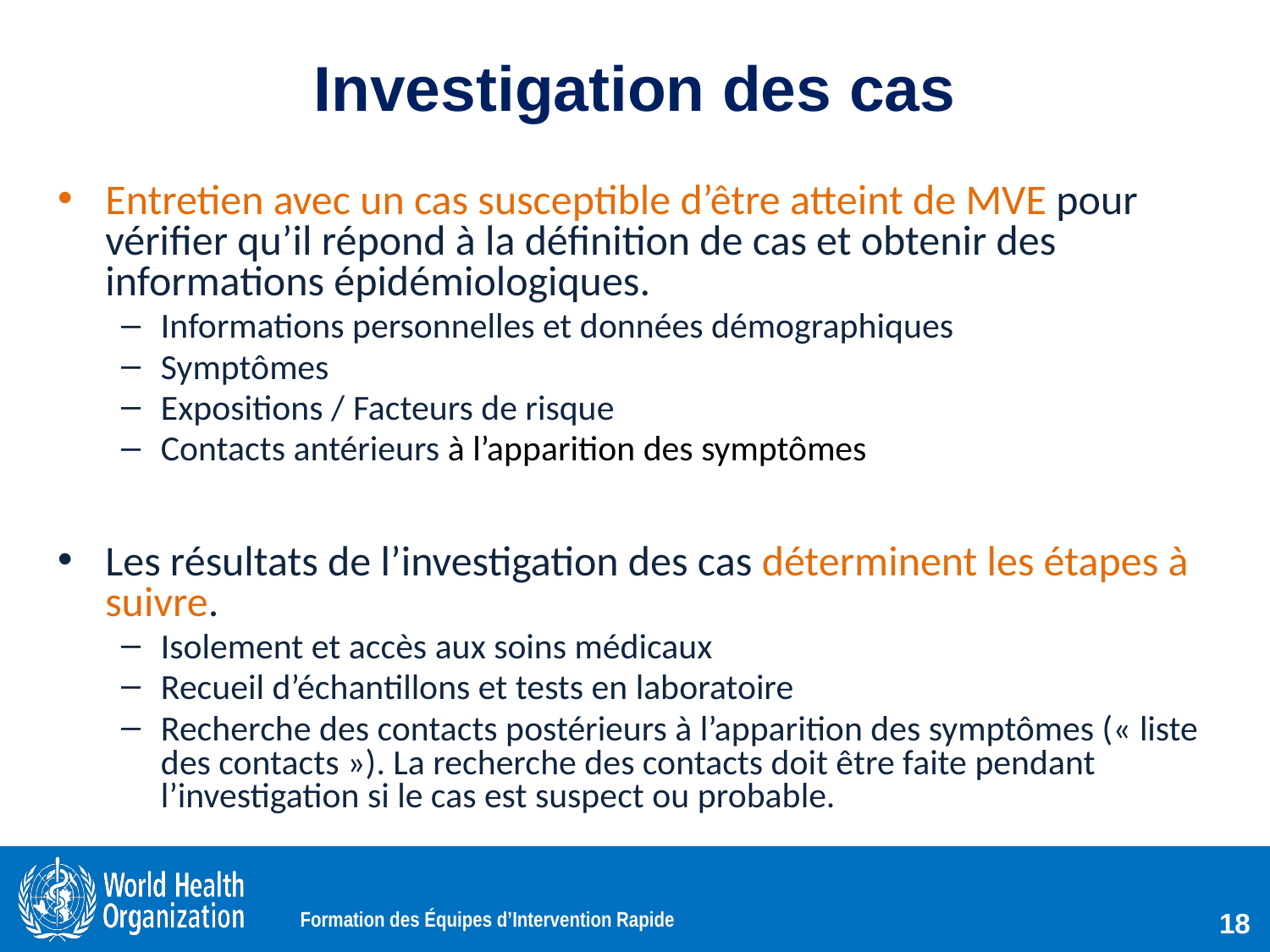

# Investigation des cas
Entretien avec un cas susceptible d’être atteint de MVE pour vérifier qu’il répond à la définition de cas et obtenir des informations épidémiologiques.
Informations personnelles et données démographiques
Symptômes
Expositions / Facteurs de risque
Contacts antérieurs à l’apparition des symptômes

Les résultats de l’investigation des cas déterminent les étapes à suivre.
Isolement et accès aux soins médicaux
Recueil d’échantillons et tests en laboratoire
Recherche des contacts postérieurs à l’apparition des symptômes (« liste des contacts »). La recherche des contacts doit être faite pendant l’investigation si le cas est suspect ou probable.